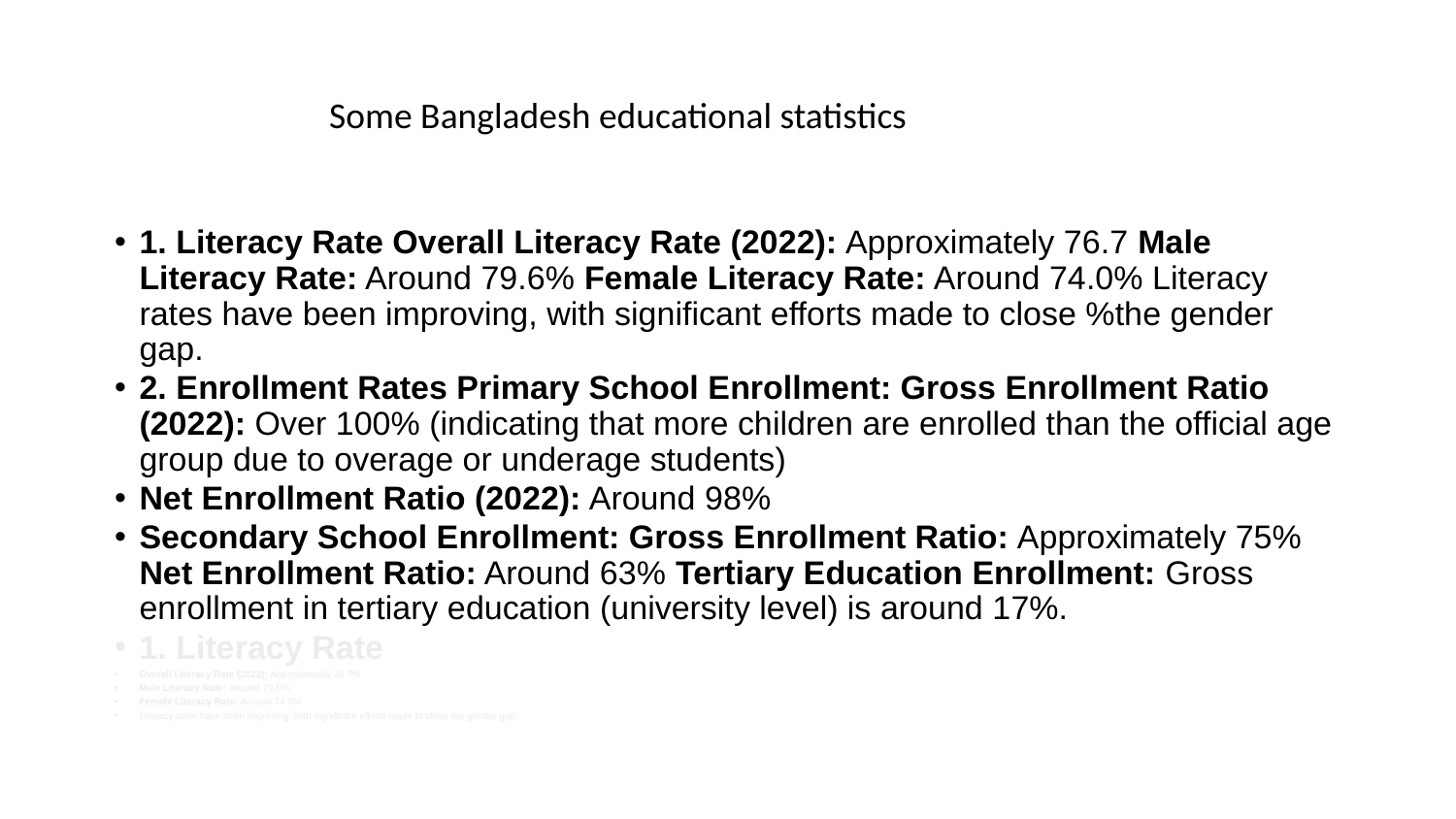

#
Some Bangladesh educational statistics
1. Literacy Rate Overall Literacy Rate (2022): Approximately 76.7 Male Literacy Rate: Around 79.6% Female Literacy Rate: Around 74.0% Literacy rates have been improving, with significant efforts made to close %the gender gap.
2. Enrollment Rates Primary School Enrollment: Gross Enrollment Ratio (2022): Over 100% (indicating that more children are enrolled than the official age group due to overage or underage students)
Net Enrollment Ratio (2022): Around 98%
Secondary School Enrollment: Gross Enrollment Ratio: Approximately 75% Net Enrollment Ratio: Around 63% Tertiary Education Enrollment: Gross enrollment in tertiary education (university level) is around 17%.
1. Literacy Rate
Overall Literacy Rate (2022): Approximately 76.7%
Male Literacy Rate: Around 79.6%
Female Literacy Rate: Around 74.0%
Literacy rates have been improving, with significant efforts made to close the gender gap.